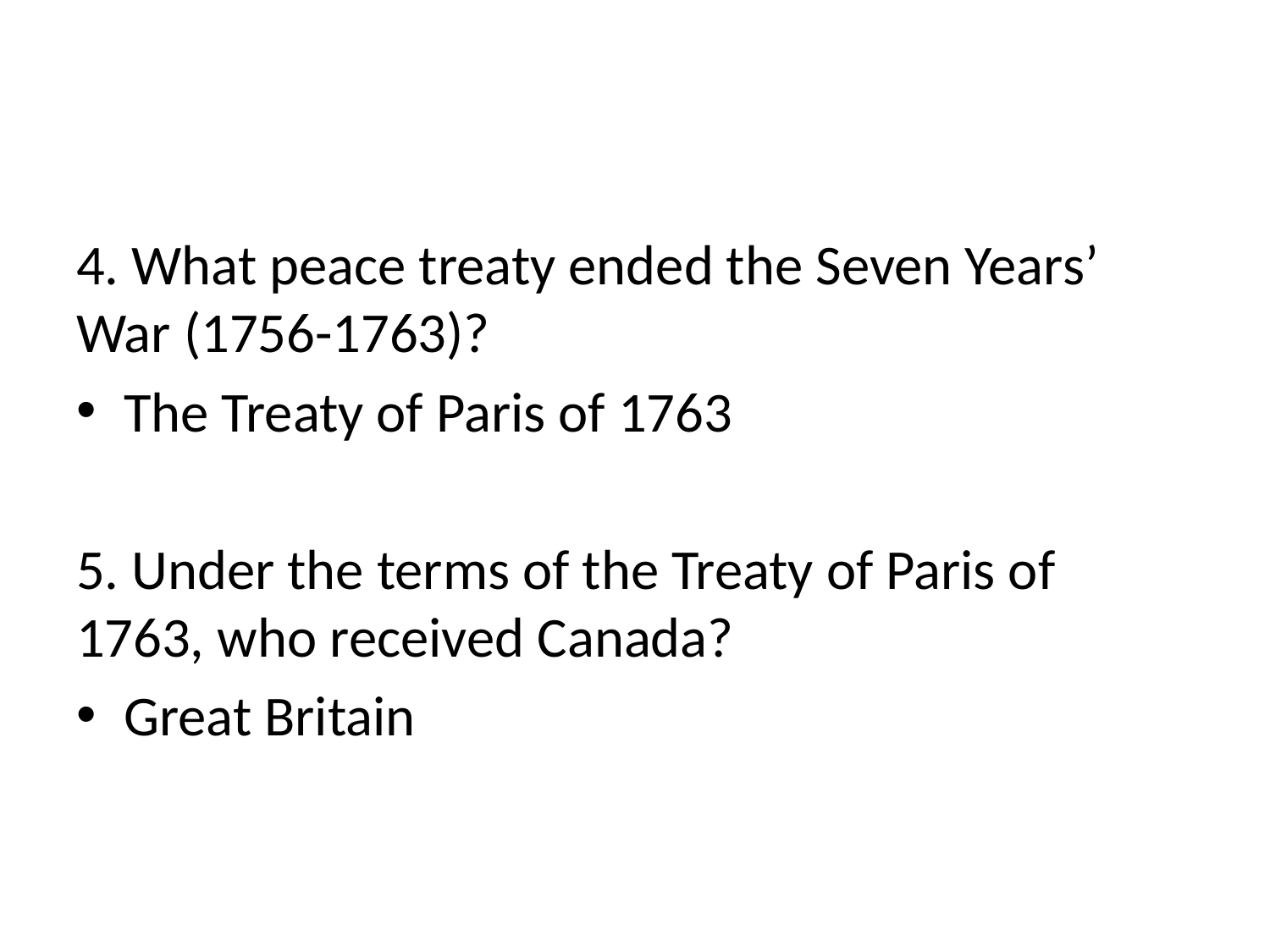

#
4. What peace treaty ended the Seven Years’ War (1756-1763)?
The Treaty of Paris of 1763

5. Under the terms of the Treaty of Paris of 1763, who received Canada?
Great Britain